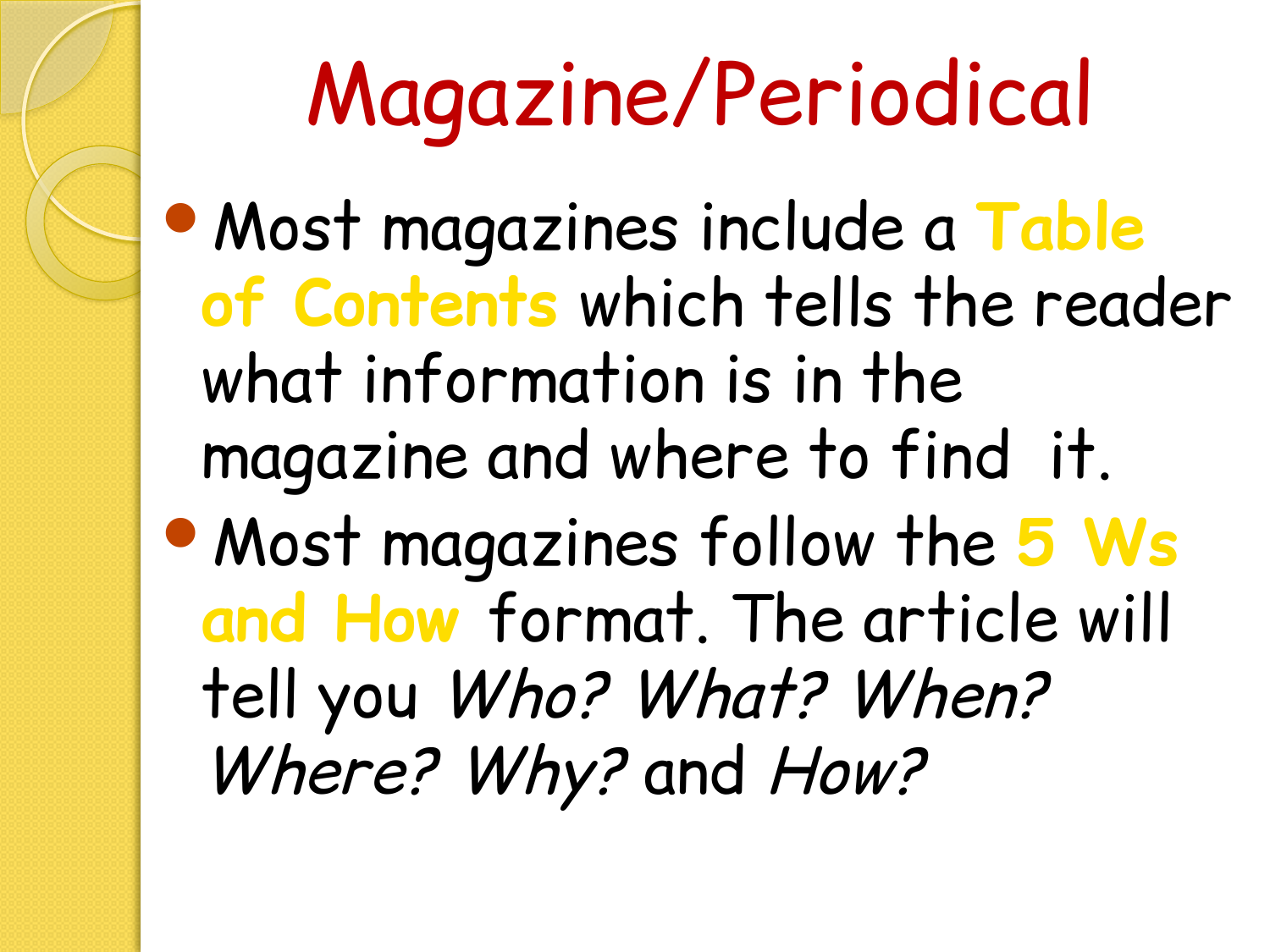

# Magazine/Periodical
Most magazines include a Table of Contents which tells the reader what information is in the magazine and where to find  it.
Most magazines follow the 5 Ws and How format. The article will tell you Who? What? When? Where? Why? and How?